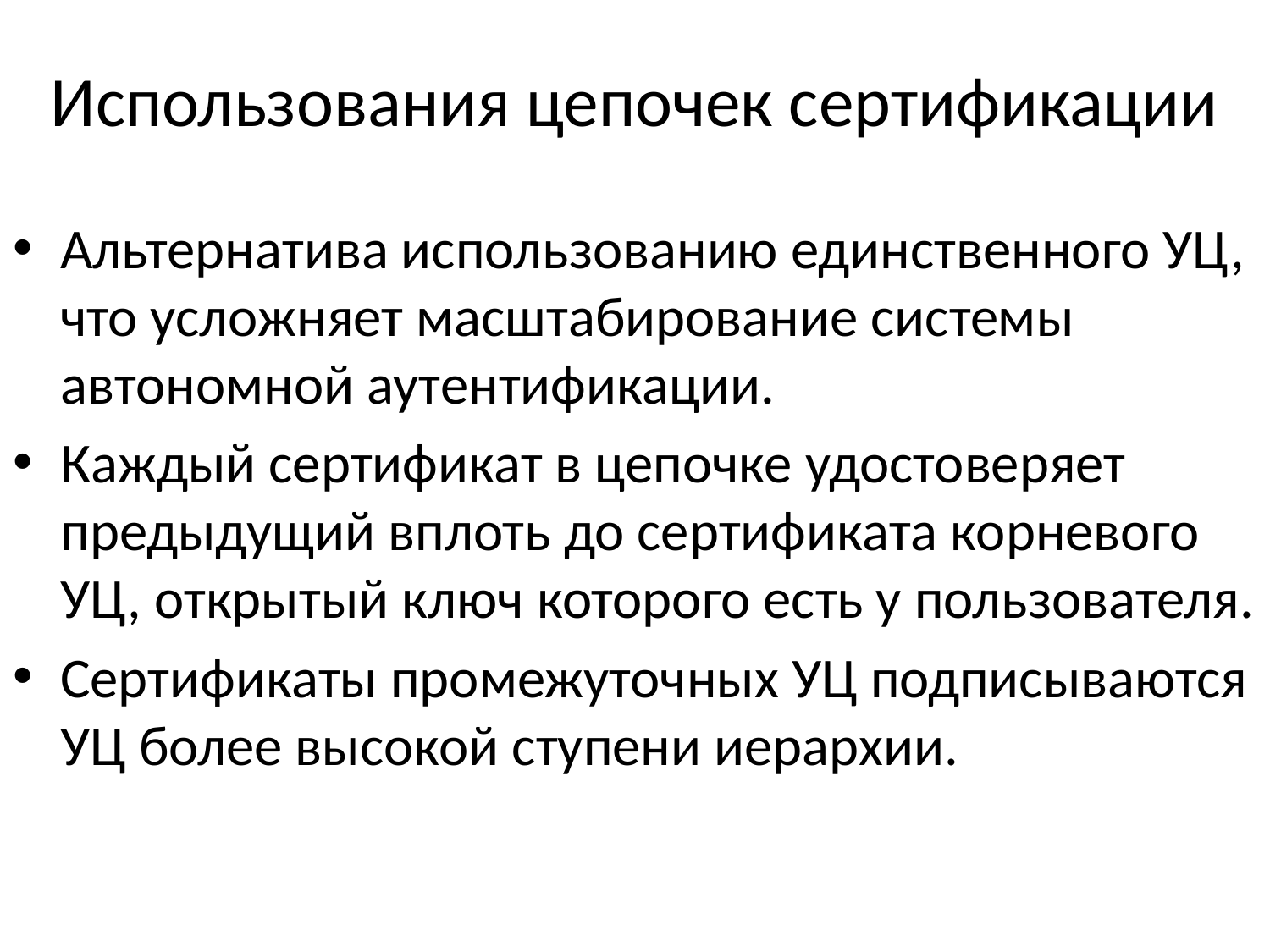

# Использования цепочек сертификации
Альтернатива использованию единственного УЦ, что усложняет масштабирование системы автономной аутентификации.
Каждый сертификат в цепочке удостоверяет предыдущий вплоть до сертификата корневого УЦ, открытый ключ которого есть у пользователя.
Сертификаты промежуточных УЦ подписываются УЦ более высокой ступени иерархии.